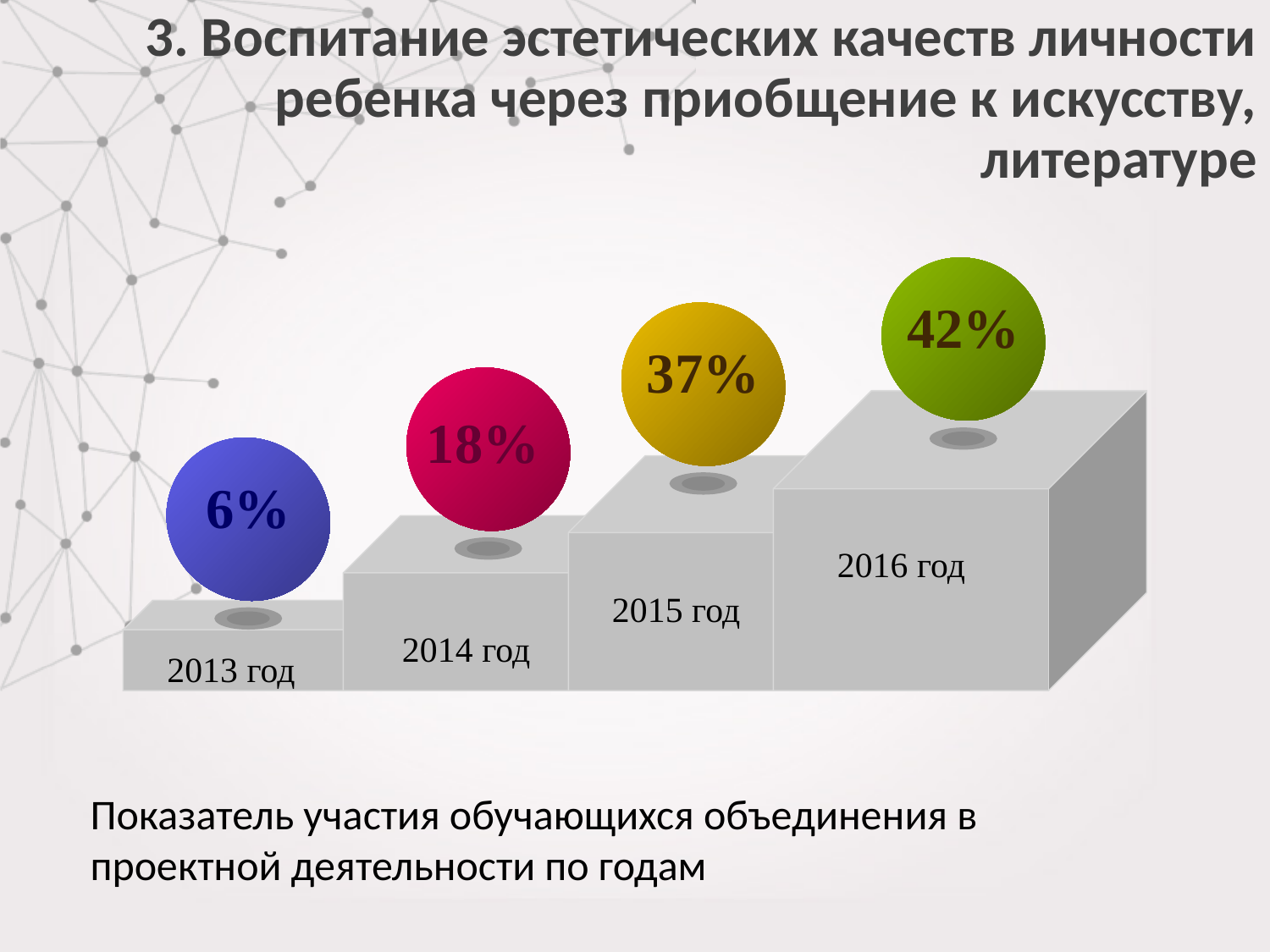

3. Воспитание эстетических качеств личности ребенка через приобщение к искусству, литературе

42%

37%

18%

6%

2016 год
2015 год

2014 год
2013 год
Показатель участия обучающихся объединения в проектной деятельности по годам